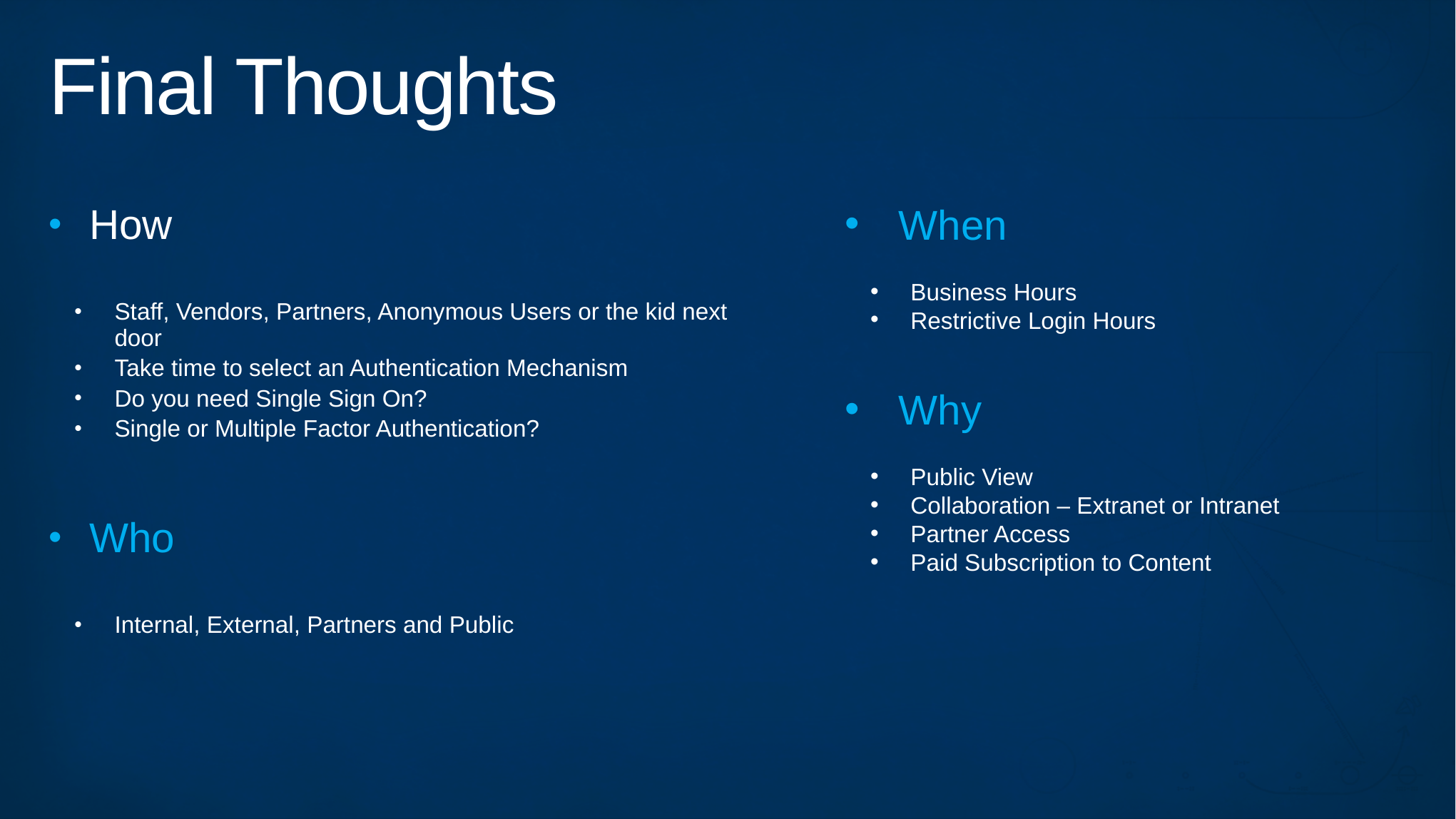

# Final Thoughts
How

Staff, Vendors, Partners, Anonymous Users or the kid next door
Take time to select an Authentication Mechanism
Do you need Single Sign On?
Single or Multiple Factor Authentication?

Who

Internal, External, Partners and Public

When

Business Hours
Restrictive Login Hours

Why

Public View
Collaboration – Extranet or Intranet
Partner Access
Paid Subscription to Content